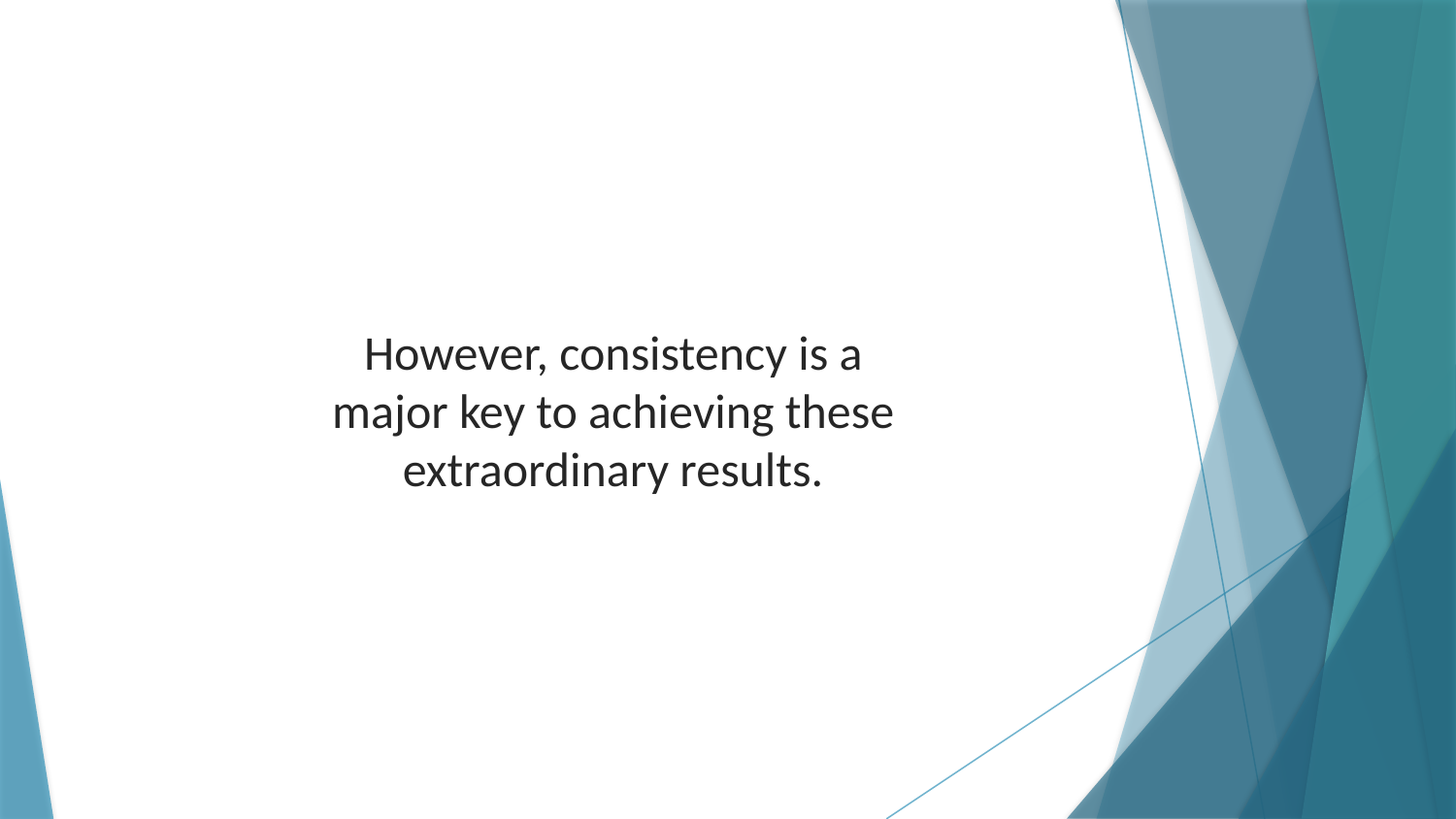

However, consistency is a major key to achieving these extraordinary results.